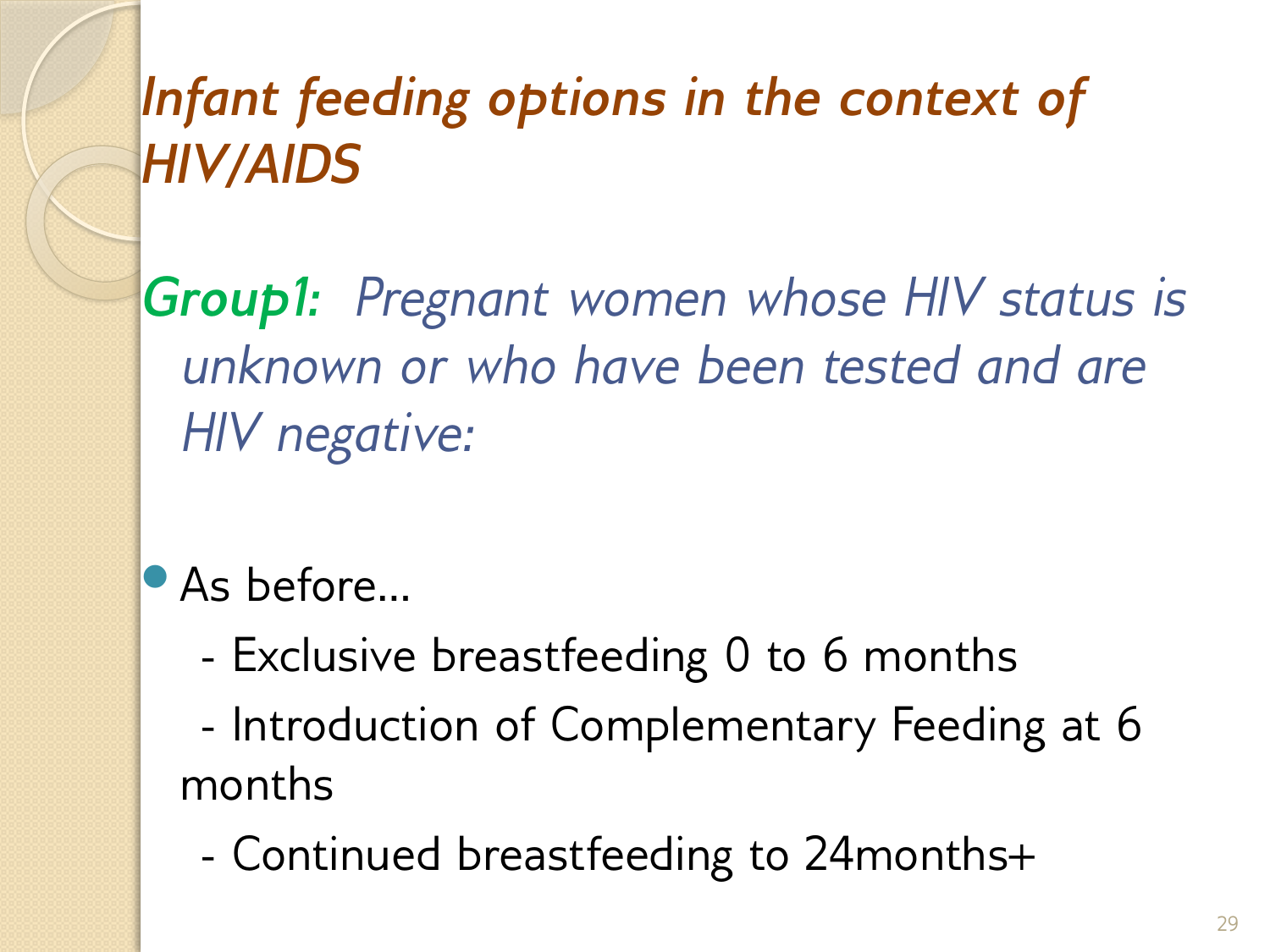

# Infant feeding options in the context of HIV/AIDS
Group1:  Pregnant women whose HIV status is unknown or who have been tested and are HIV negative:

As before…
    - Exclusive breastfeeding 0 to 6 months
    - Introduction of Complementary Feeding at 6 months
    - Continued breastfeeding to 24months+
29